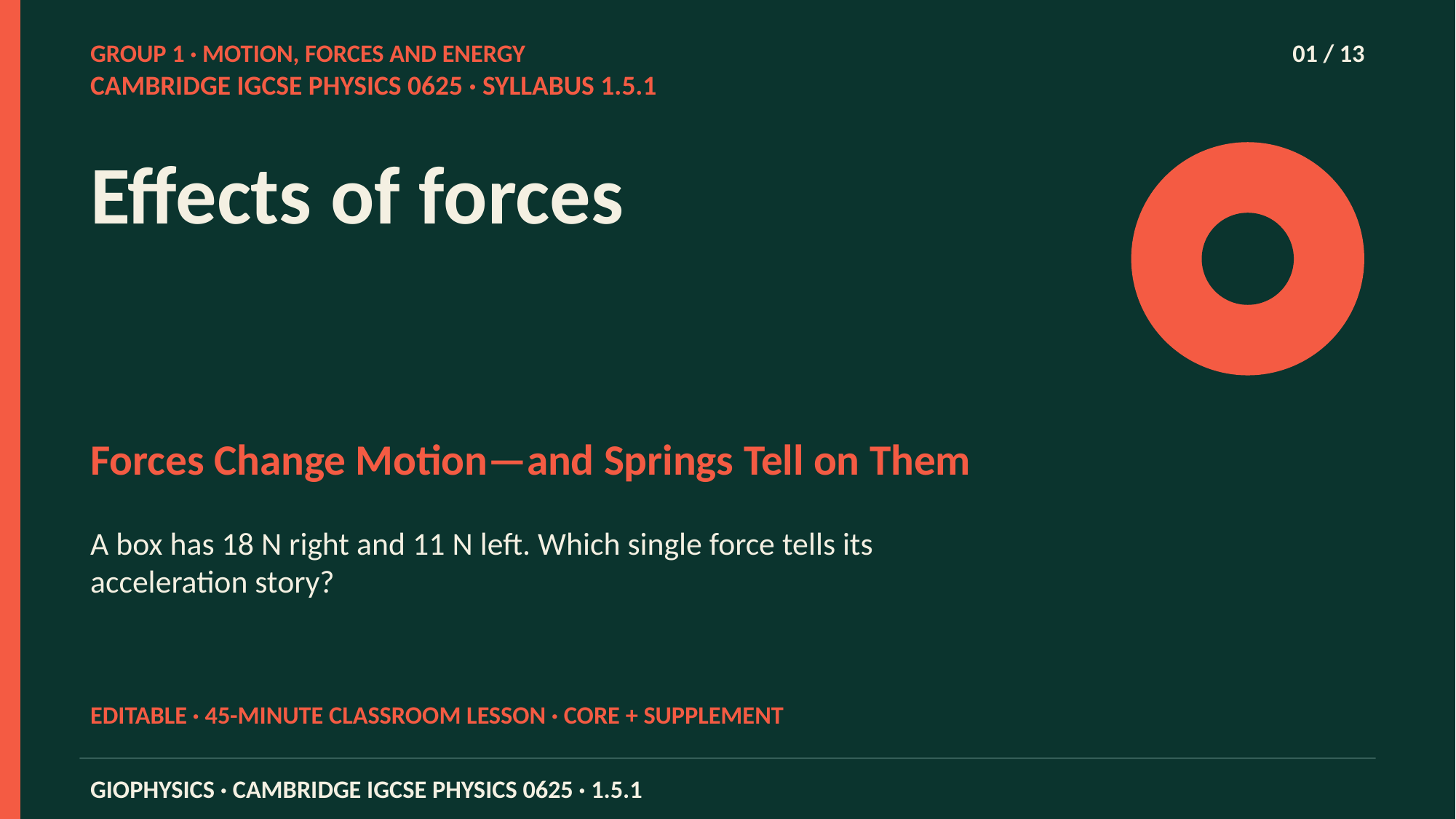

GROUP 1 · MOTION, FORCES AND ENERGY
01 / 13
CAMBRIDGE IGCSE PHYSICS 0625 · SYLLABUS 1.5.1
Effects of forces

Forces Change Motion—and Springs Tell on Them
A box has 18 N right and 11 N left. Which single force tells its acceleration story?
EDITABLE · 45-MINUTE CLASSROOM LESSON · CORE + SUPPLEMENT

GIOPHYSICS · CAMBRIDGE IGCSE PHYSICS 0625 · 1.5.1